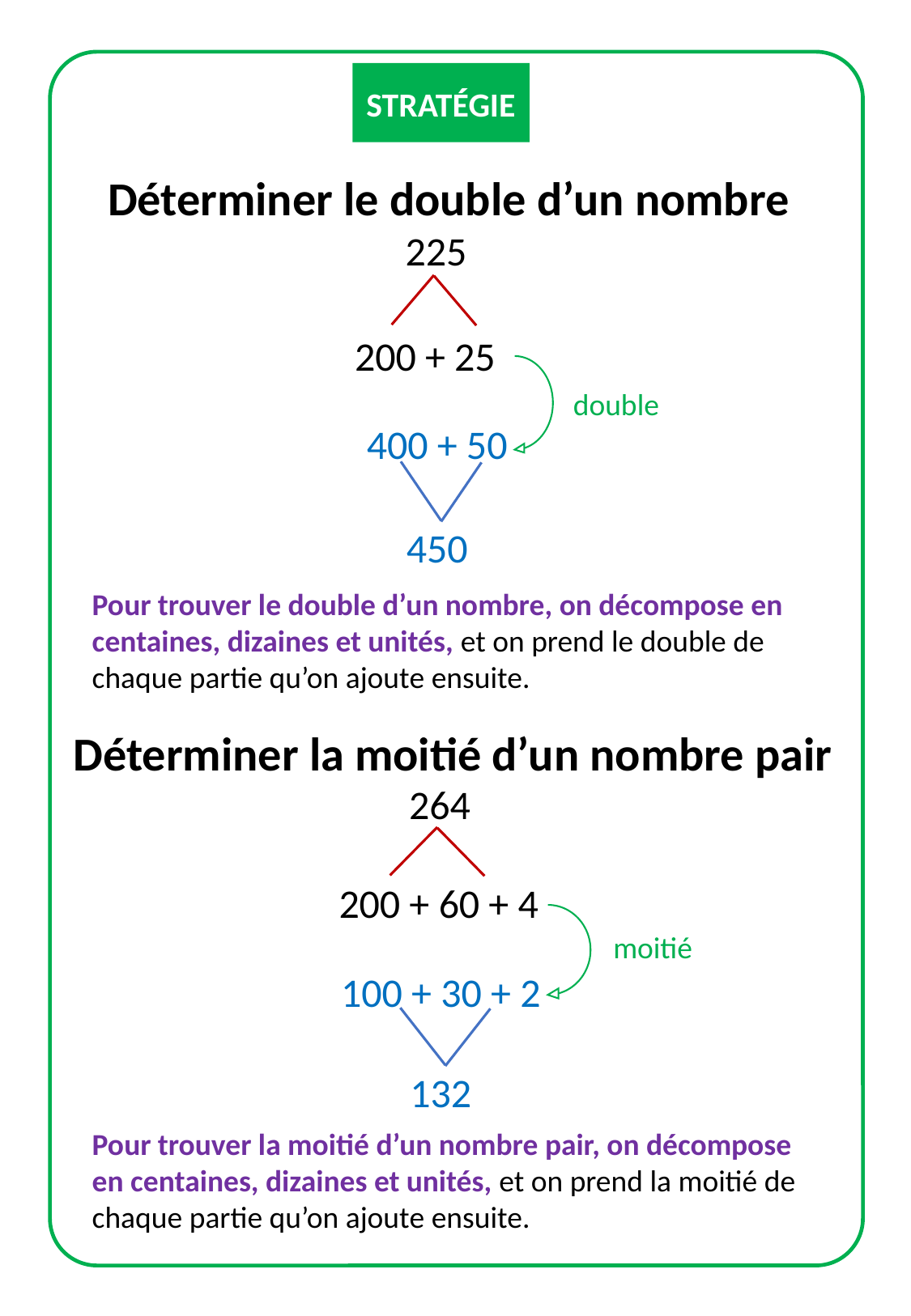

STRATÉGIE
Déterminer le double d’un nombre
225
200 + 25
double

400 + 50
450
Pour trouver le double d’un nombre, on décompose en centaines, dizaines et unités, et on prend le double de chaque partie qu’on ajoute ensuite.
Déterminer la moitié d’un nombre pair
264
200 + 60 + 4
moitié

100 + 30 + 2
132
Pour trouver la moitié d’un nombre pair, on décompose en centaines, dizaines et unités, et on prend la moitié de chaque partie qu’on ajoute ensuite.